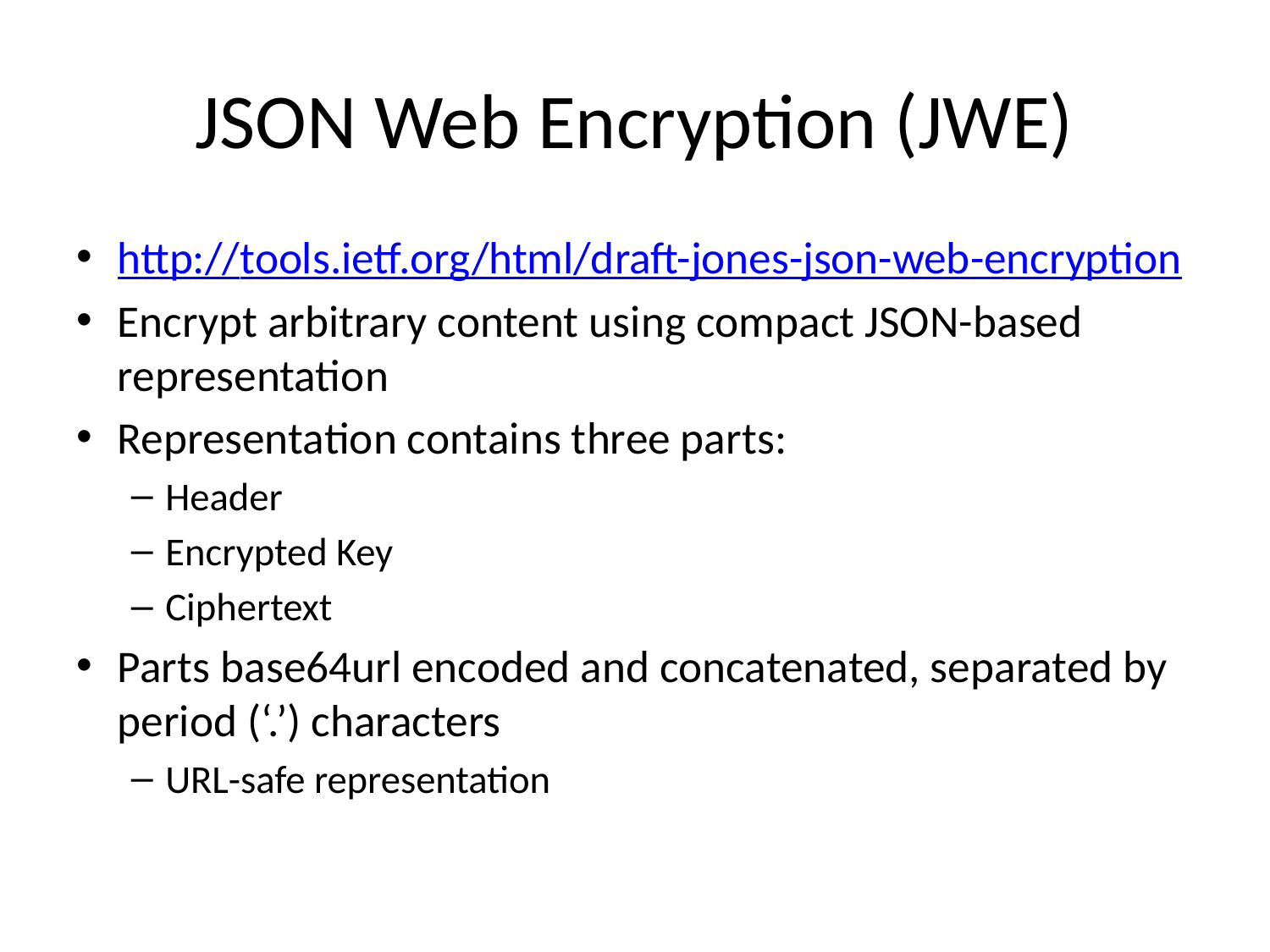

# JSON Web Encryption (JWE)
http://tools.ietf.org/html/draft-jones-json-web-encryption
Encrypt arbitrary content using compact JSON-based representation
Representation contains three parts:
Header
Encrypted Key
Ciphertext
Parts base64url encoded and concatenated, separated by period (‘.’) characters
URL-safe representation